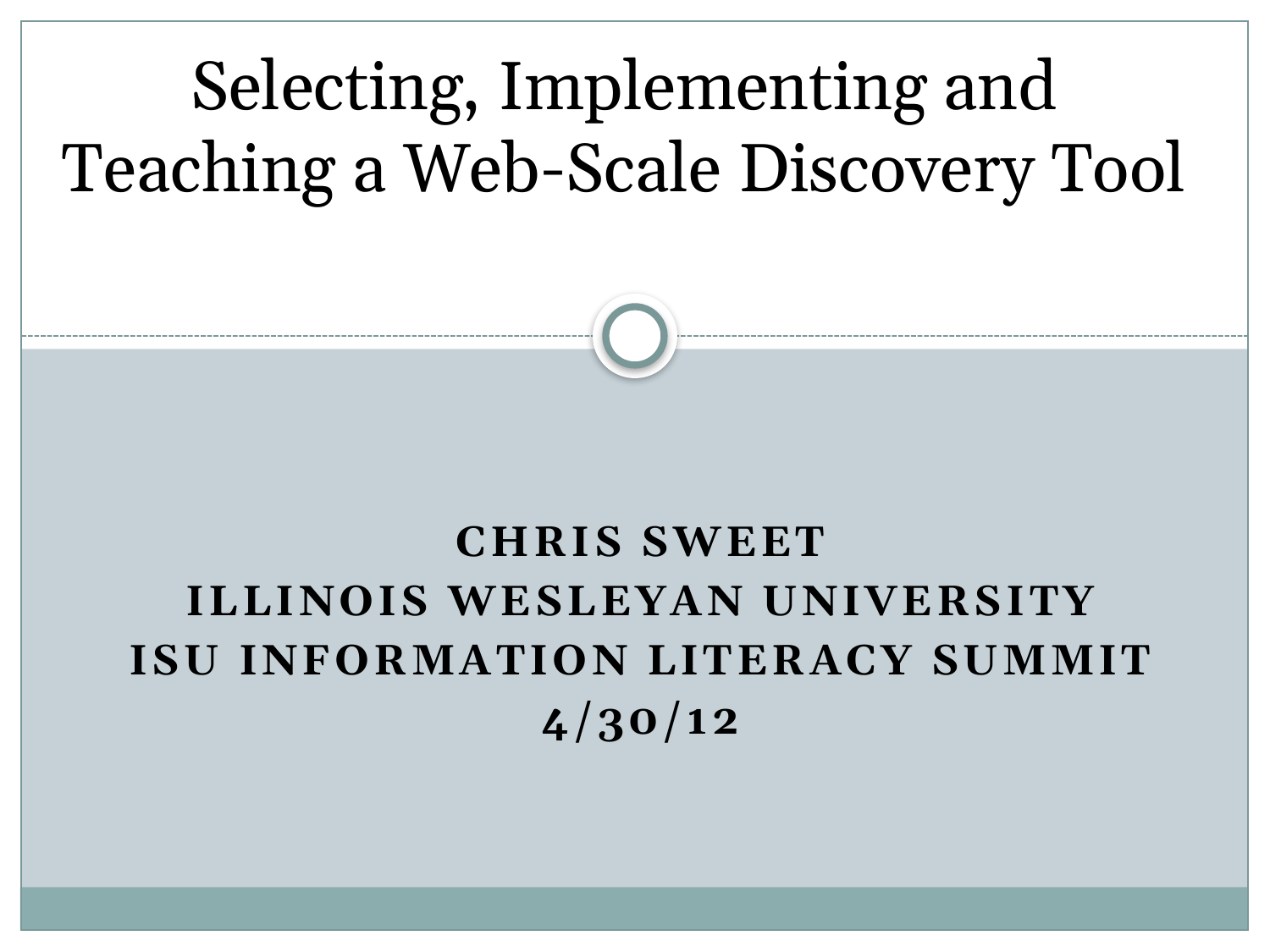

# Selecting, Implementing and Teaching a Web-Scale Discovery Tool
Chris Sweet
Illinois Wesleyan University
ISU Information Literacy Summit
4/30/12